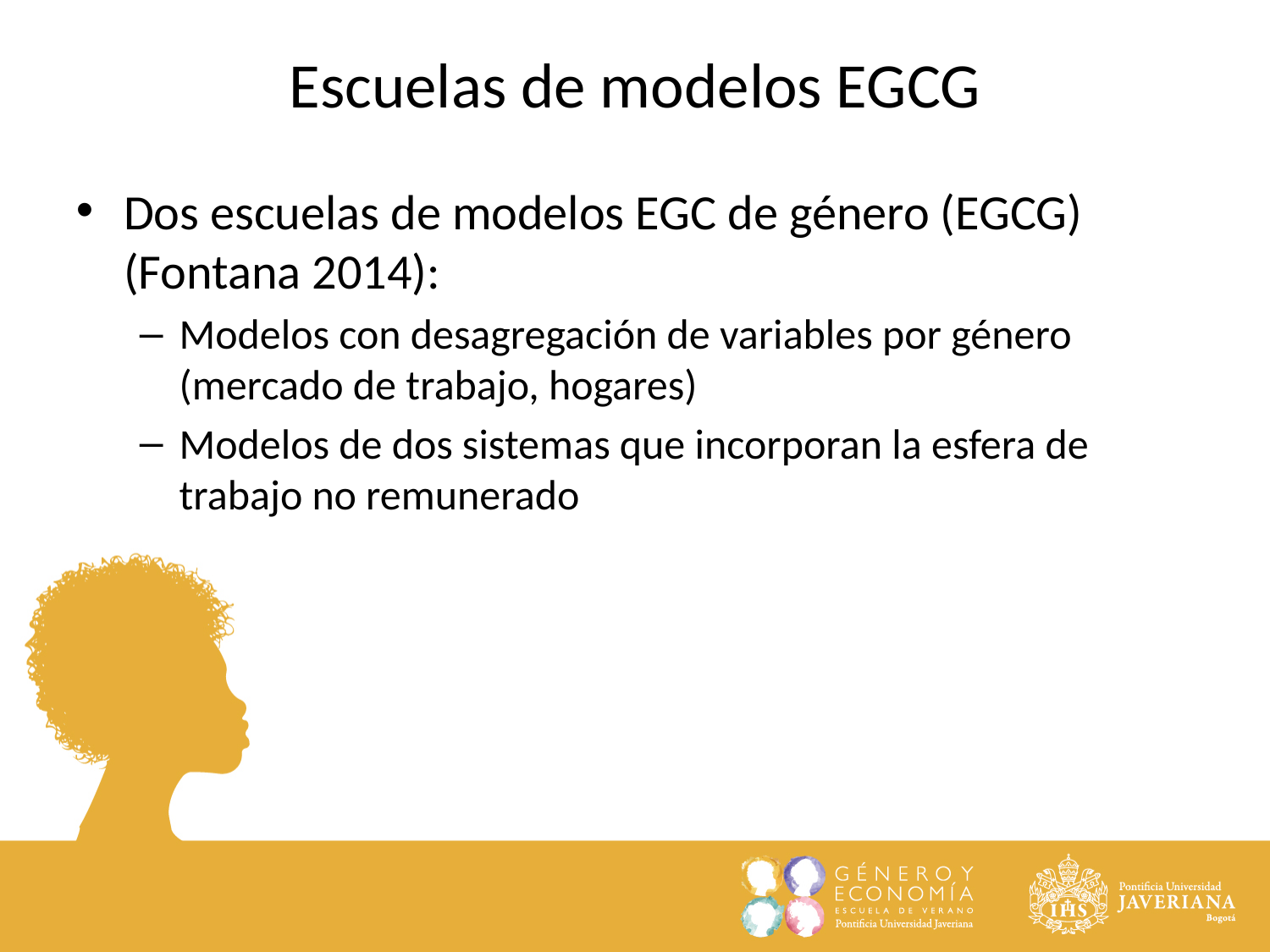

Escuelas de modelos EGCG
Dos escuelas de modelos EGC de género (EGCG) (Fontana 2014):
Modelos con desagregación de variables por género (mercado de trabajo, hogares)
Modelos de dos sistemas que incorporan la esfera de trabajo no remunerado